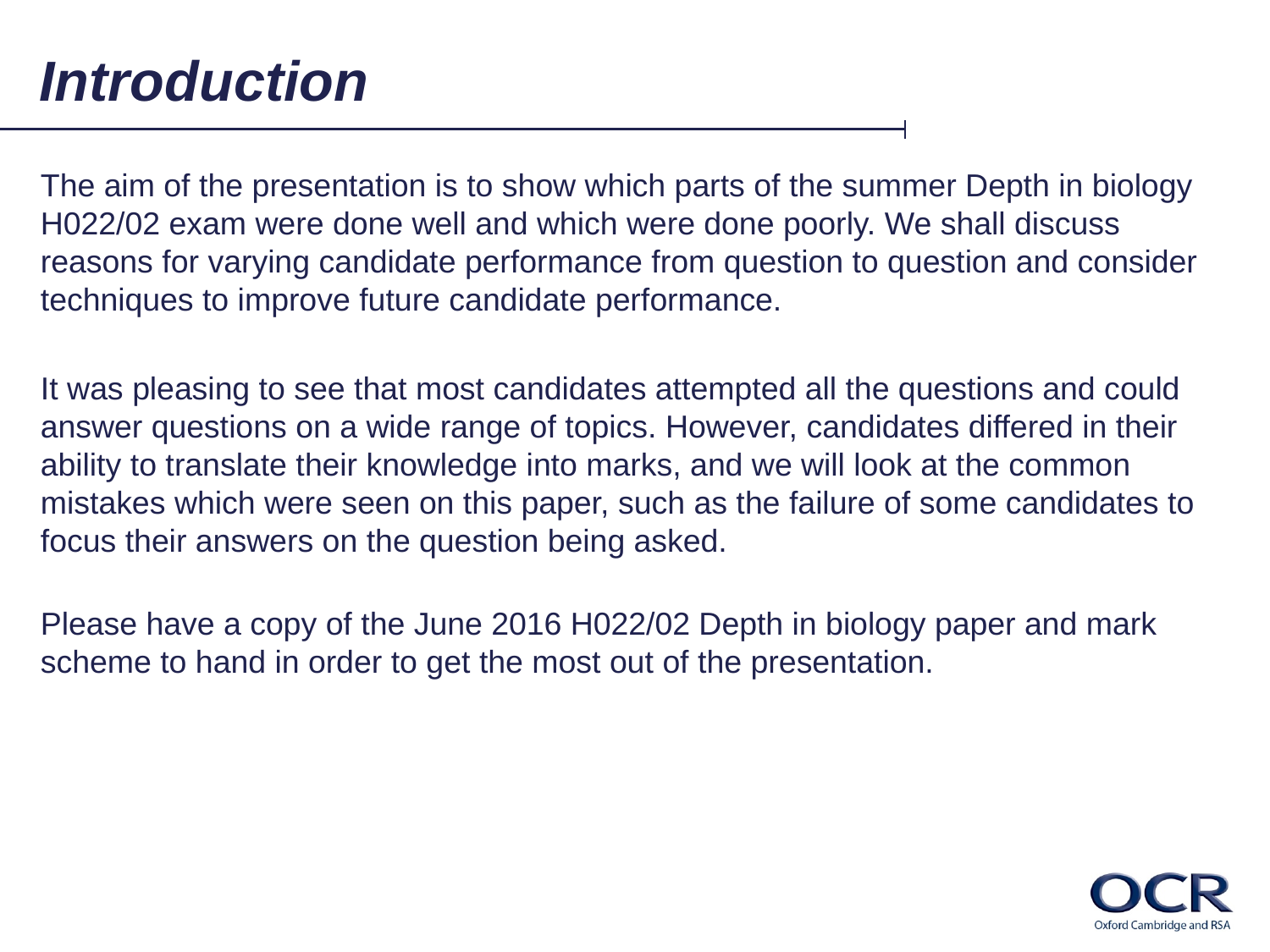

# Introduction
The aim of the presentation is to show which parts of the summer Depth in biology H022/02 exam were done well and which were done poorly. We shall discuss reasons for varying candidate performance from question to question and consider techniques to improve future candidate performance.

It was pleasing to see that most candidates attempted all the questions and could answer questions on a wide range of topics. However, candidates differed in their ability to translate their knowledge into marks, and we will look at the common mistakes which were seen on this paper, such as the failure of some candidates to focus their answers on the question being asked.
Please have a copy of the June 2016 H022/02 Depth in biology paper and mark scheme to hand in order to get the most out of the presentation.